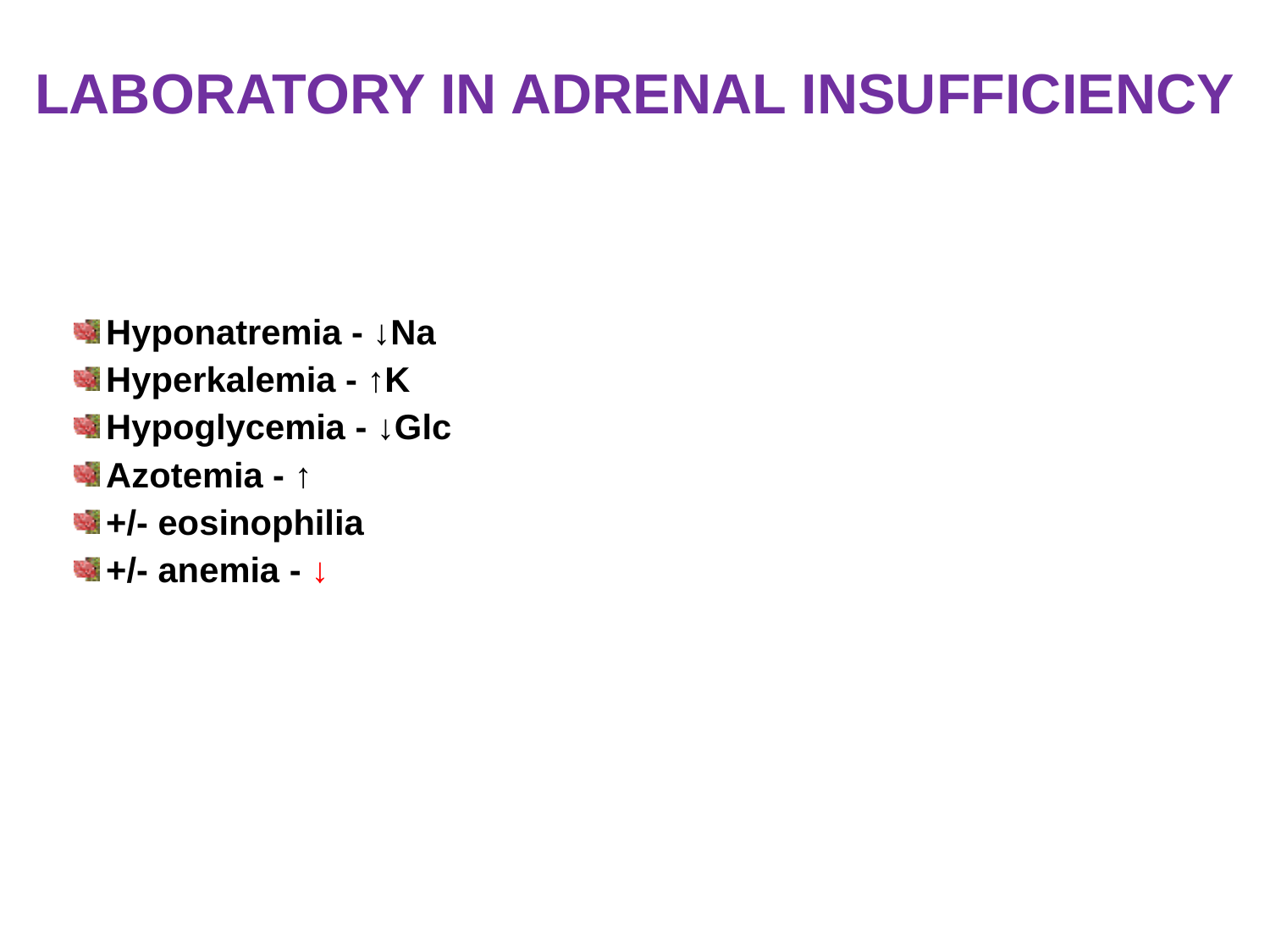

LABORATORY IN ADRENAL INSUFFICIENCY

Hyponatremia - ↓Na
Hyperkalemia - ↑K
Hypoglycemia - ↓Glc
Azotemia - ↑
+/- eosinophilia
+/- anemia - ↓